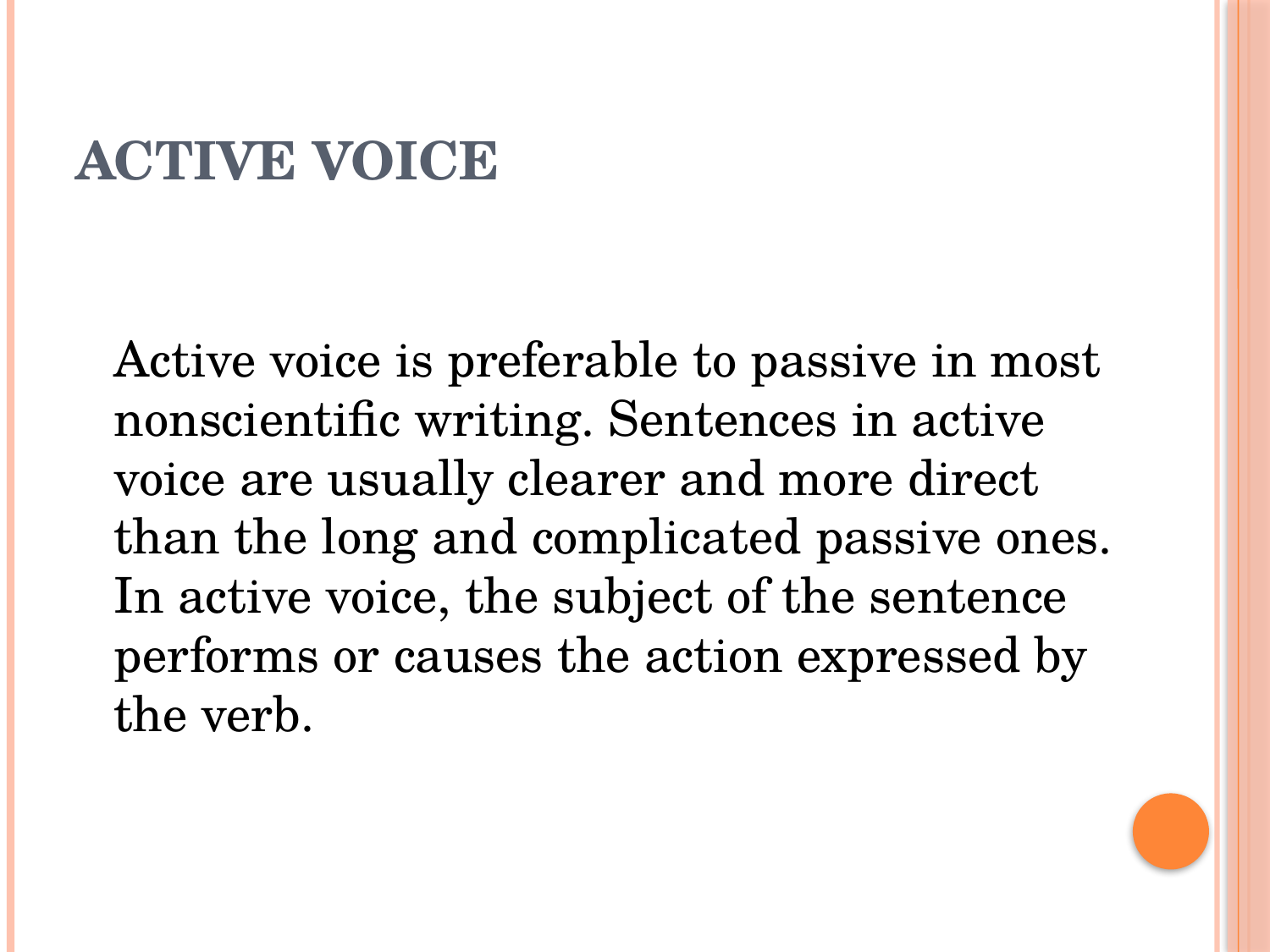

# Active Voice
	Active voice is preferable to passive in most nonscientific writing. Sentences in active voice are usually clearer and more direct than the long and complicated passive ones. In active voice, the subject of the sentence performs or causes the action expressed by the verb.